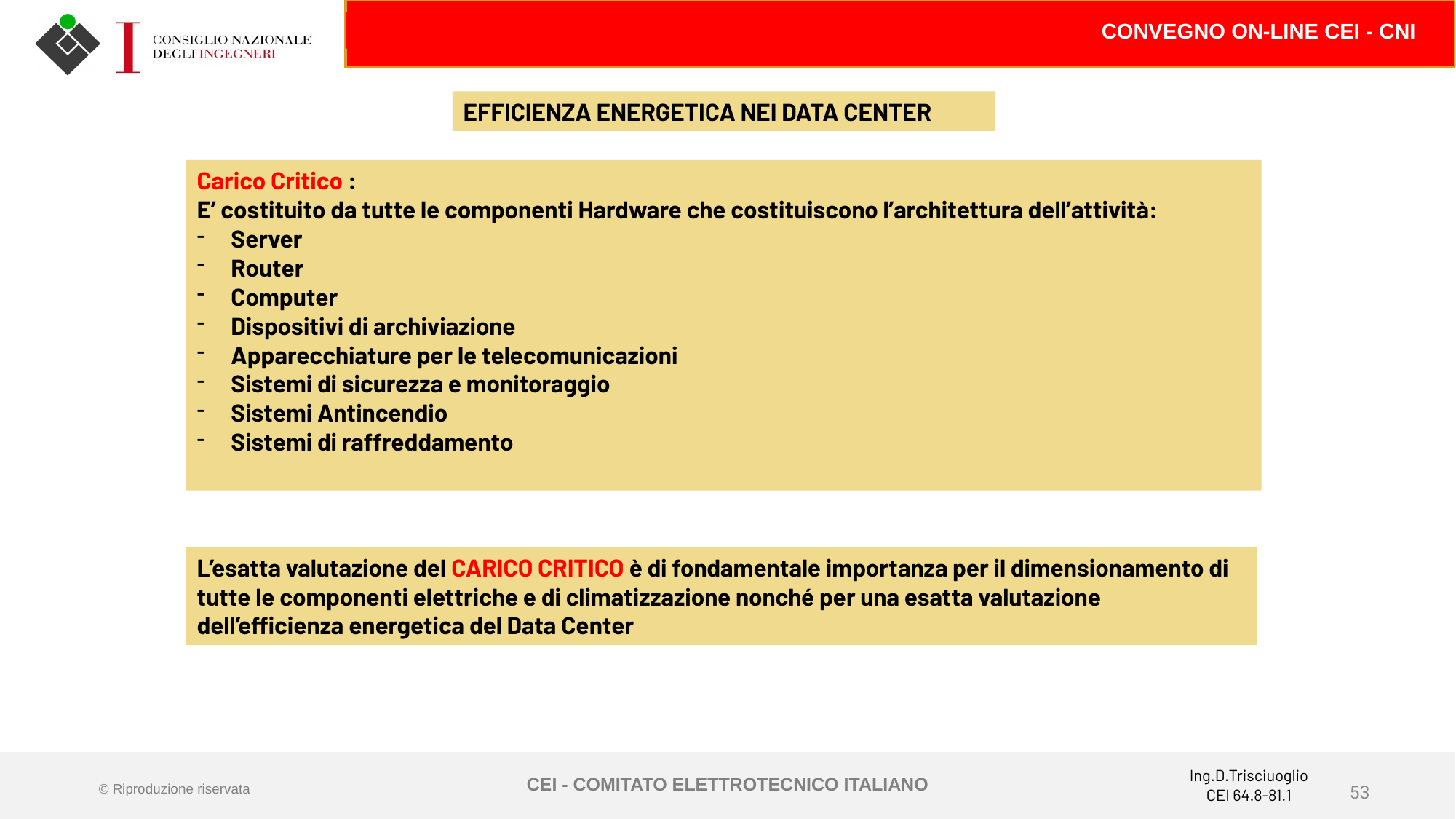

EFFICIENZA ENERGETICA NEI DATA CENTER
Carico Critico :
E’ costituito da tutte le componenti Hardware che costituiscono l’architettura dell’attività:
Server
Router
Computer
Dispositivi di archiviazione
Apparecchiature per le telecomunicazioni
Sistemi di sicurezza e monitoraggio
Sistemi Antincendio
Sistemi di raffreddamento

L’esatta valutazione del CARICO CRITICO è di fondamentale importanza per il dimensionamento di tutte le componenti elettriche e di climatizzazione nonché per una esatta valutazione dell’efficienza energetica del Data Center
Ing.D.Trisciuoglio
CEI 64.8-81.1